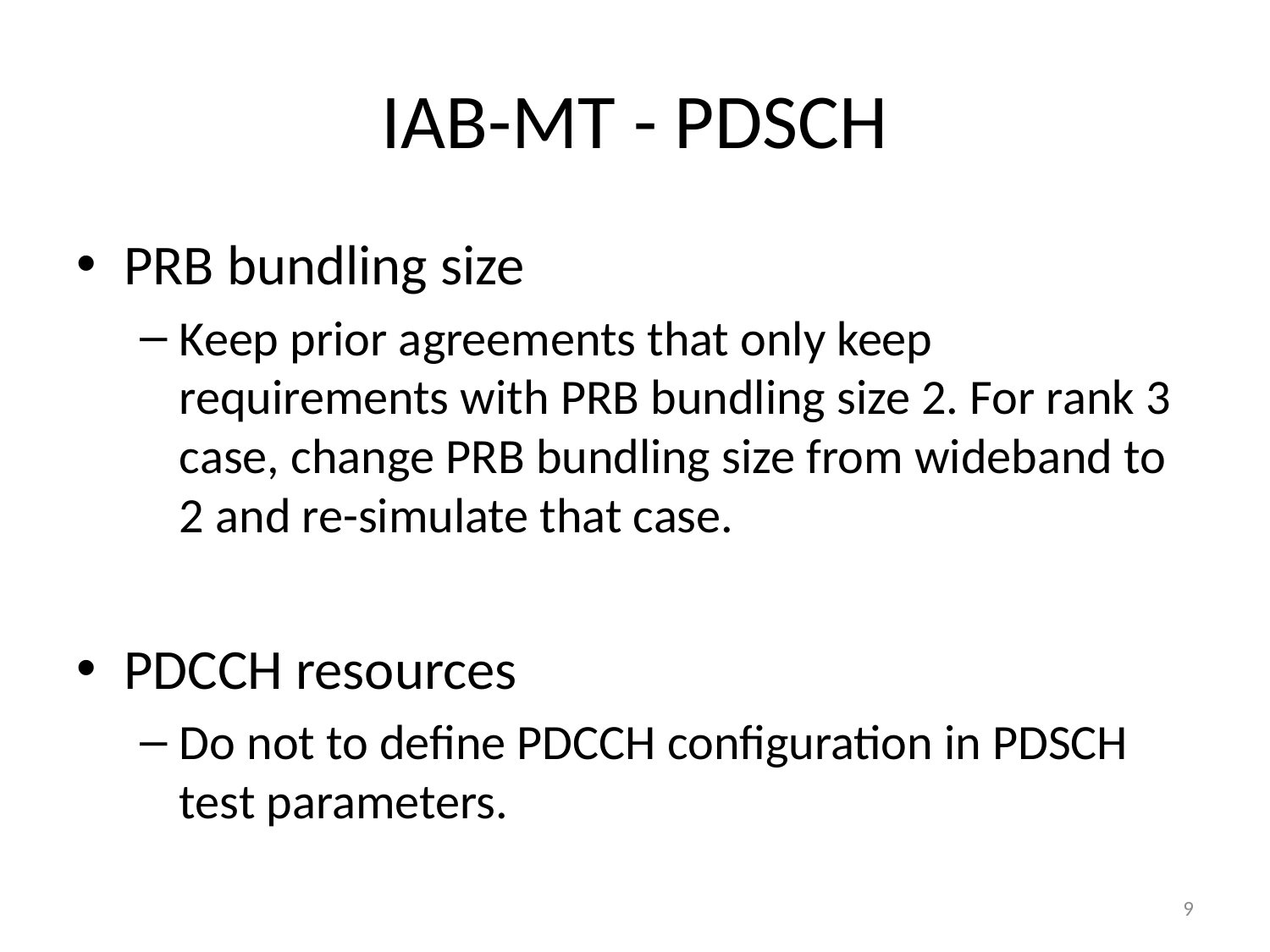

# IAB-MT - PDSCH
PRB bundling size
Keep prior agreements that only keep requirements with PRB bundling size 2. For rank 3 case, change PRB bundling size from wideband to 2 and re-simulate that case.

PDCCH resources
Do not to define PDCCH configuration in PDSCH test parameters.
9